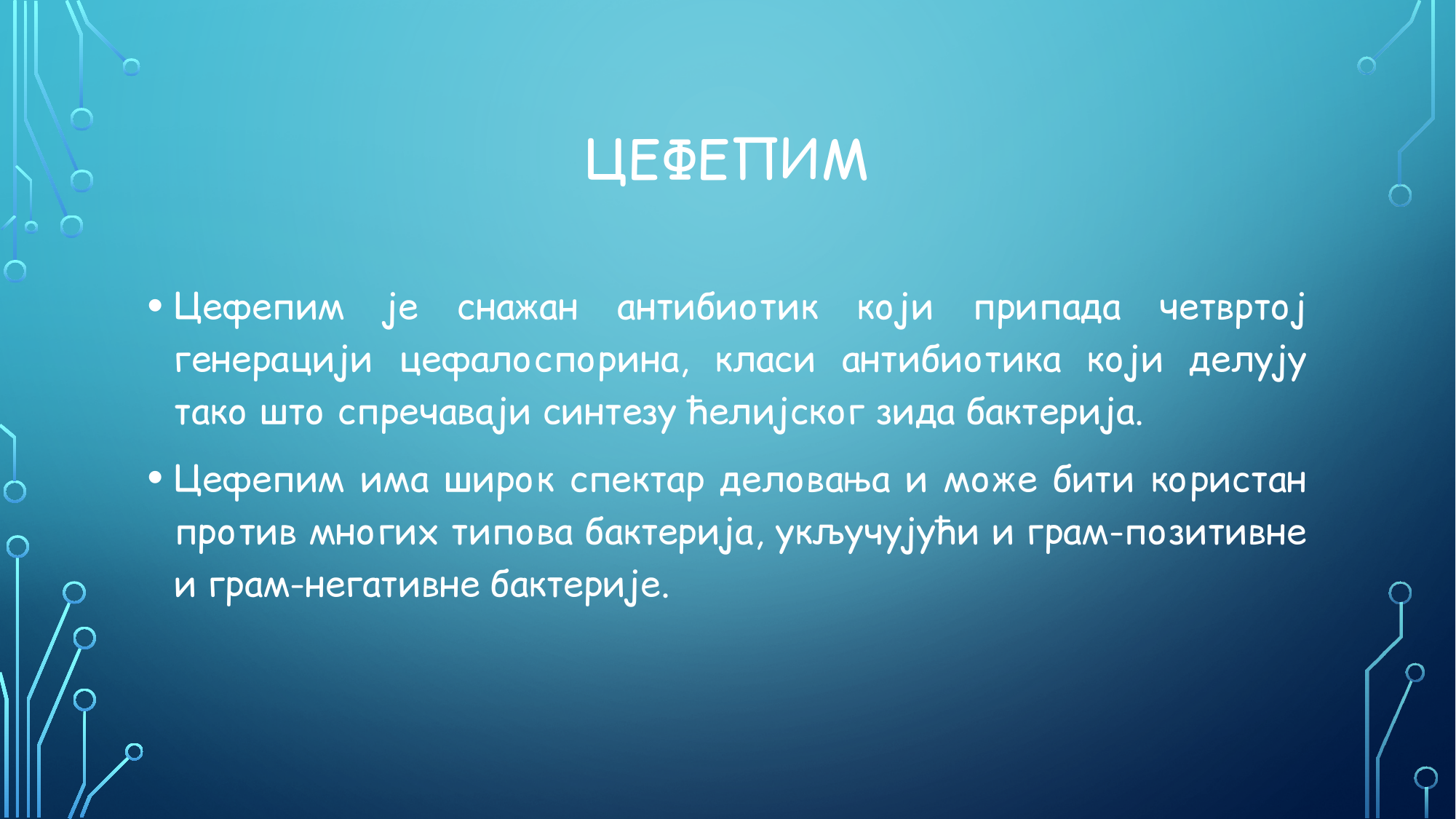

# Цефепим
Цефепим је снажан антибиотик који припада четвртој генерацији цефалоспорина, класи антибиотика који делују тако што спречаваји синтезу ћелијског зида бактерија.
Цефепим има широк спектар деловања и може бити користан против многих типова бактерија, укључујући и грам-позитивне и грам-негативне бактерије.